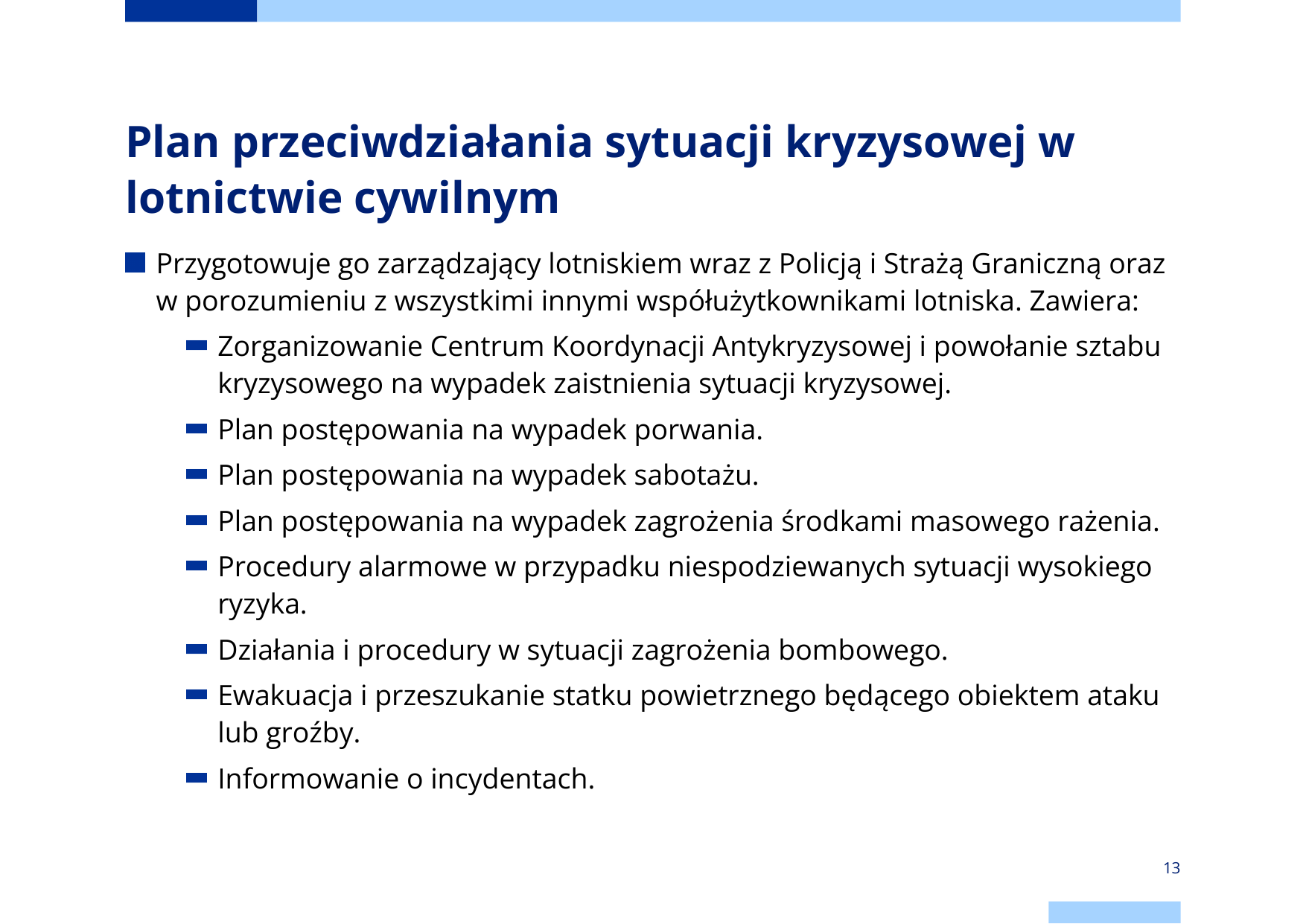

# Plan przeciwdziałania sytuacji kryzysowej w lotnictwie cywilnym
Przygotowuje go zarządzający lotniskiem wraz z Policją i Strażą Graniczną oraz w porozumieniu z wszystkimi innymi współużytkownikami lotniska. Zawiera:
Zorganizowanie Centrum Koordynacji Antykryzysowej i powołanie sztabu kryzysowego na wypadek zaistnienia sytuacji kryzysowej.
Plan postępowania na wypadek porwania.
Plan postępowania na wypadek sabotażu.
Plan postępowania na wypadek zagrożenia środkami masowego rażenia.
Procedury alarmowe w przypadku niespodziewanych sytuacji wysokiego ryzyka.
Działania i procedury w sytuacji zagrożenia bombowego.
Ewakuacja i przeszukanie statku powietrznego będącego obiektem ataku lub groźby.
Informowanie o incydentach.

13